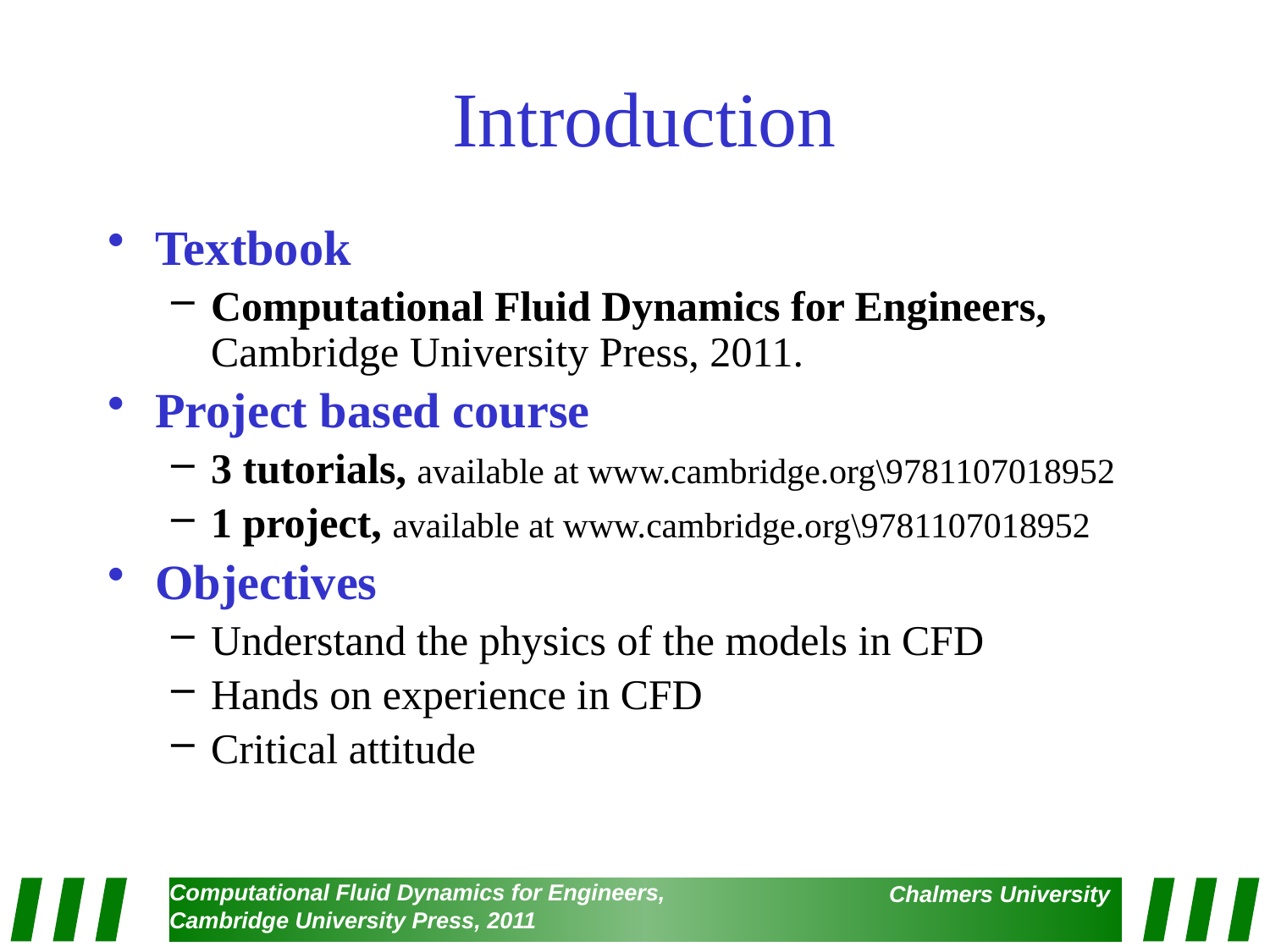

# Introduction
Textbook
Computational Fluid Dynamics for Engineers, Cambridge University Press, 2011.
Project based course
3 tutorials, available at www.cambridge.org\9781107018952
1 project, available at www.cambridge.org\9781107018952
Objectives
Understand the physics of the models in CFD
Hands on experience in CFD
Critical attitude